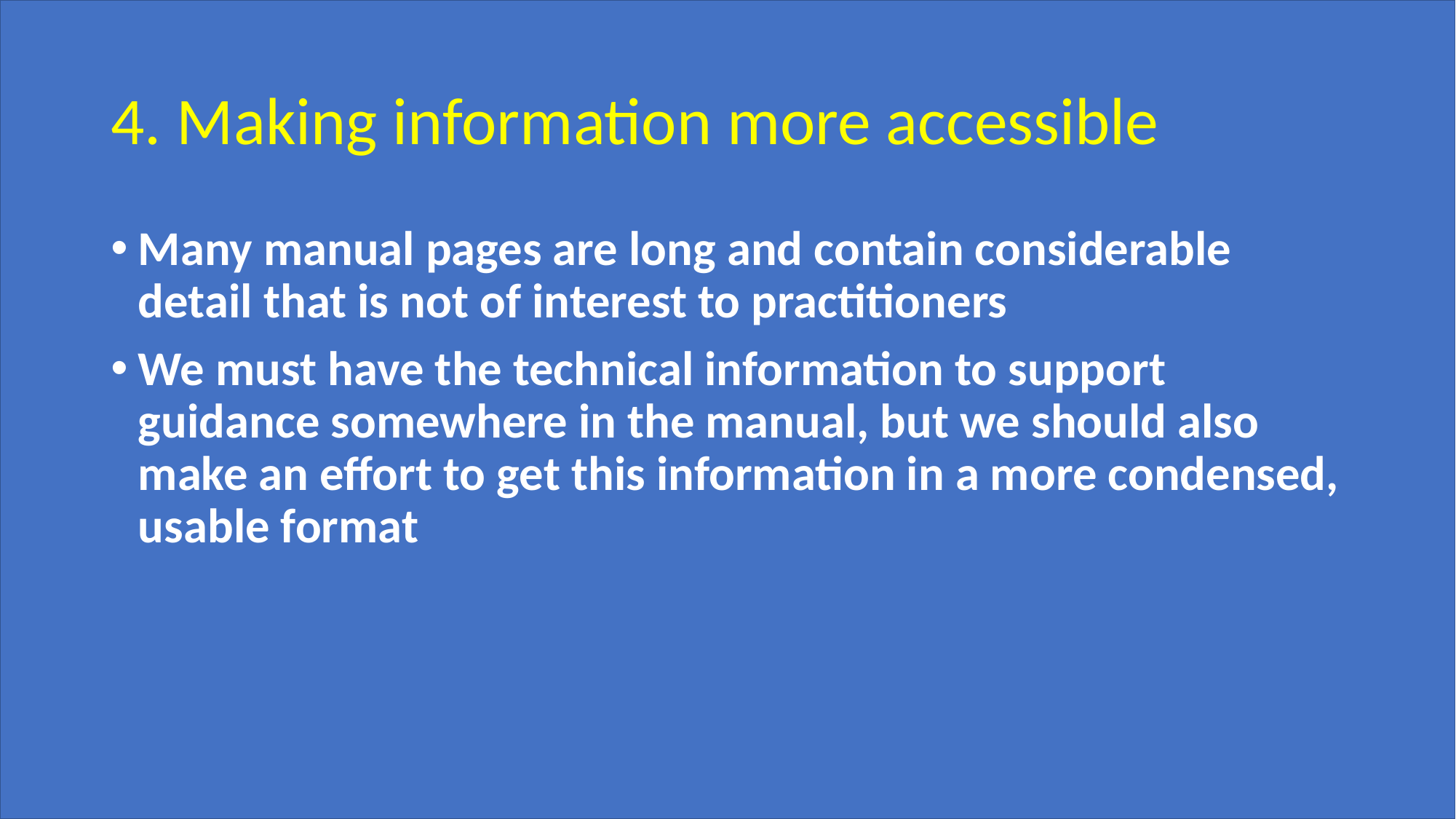

# 4. Making information more accessible
Many manual pages are long and contain considerable detail that is not of interest to practitioners
We must have the technical information to support guidance somewhere in the manual, but we should also make an effort to get this information in a more condensed, usable format